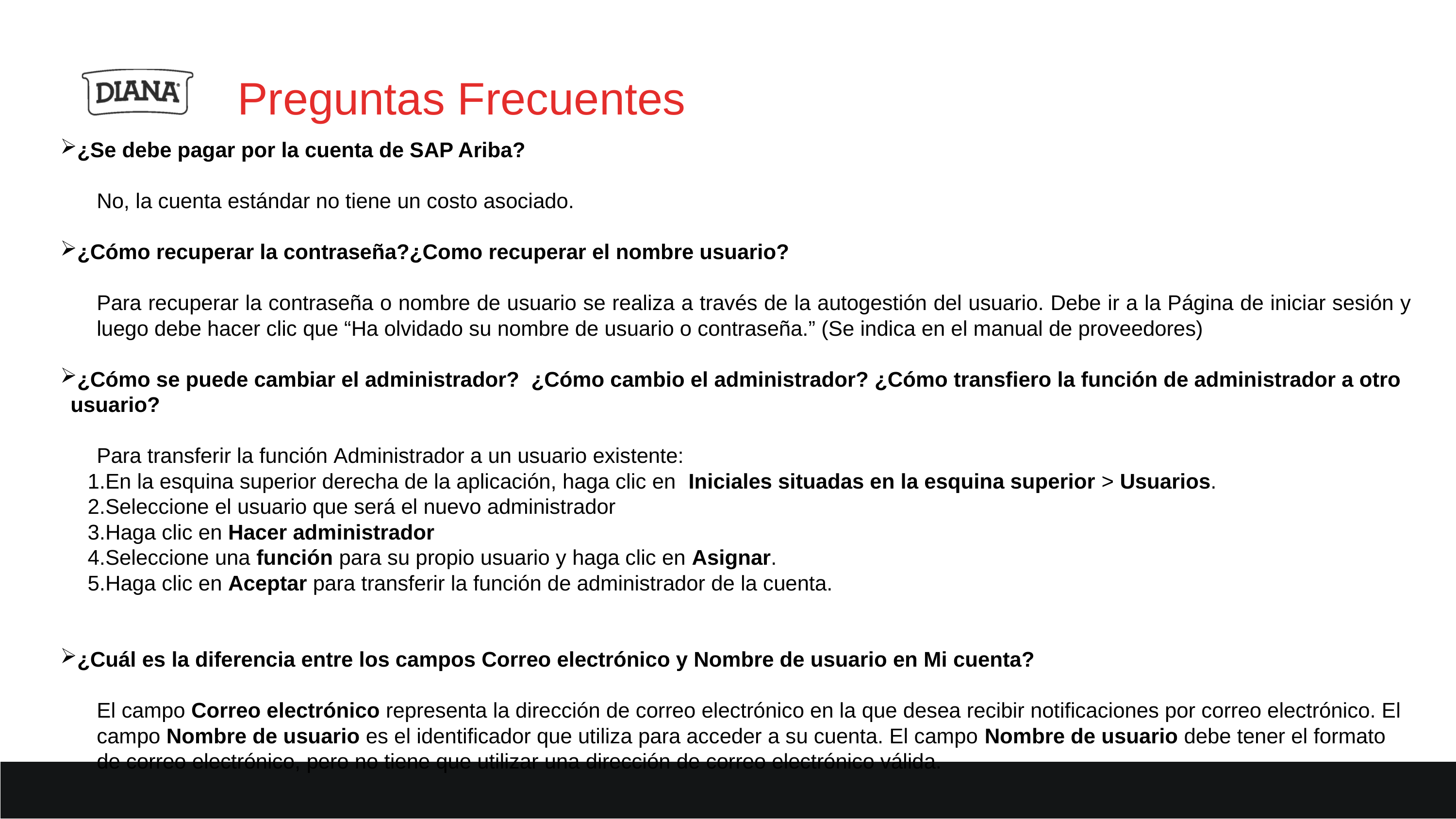

Preguntas Frecuentes
¿Se debe pagar por la cuenta de SAP Ariba?

No, la cuenta estándar no tiene un costo asociado.

¿Cómo recuperar la contraseña?¿Como recuperar el nombre usuario?

Para recuperar la contraseña o nombre de usuario se realiza a través de la autogestión del usuario. Debe ir a la Página de iniciar sesión y luego debe hacer clic que “Ha olvidado su nombre de usuario o contraseña.” (Se indica en el manual de proveedores)

¿Cómo se puede cambiar el administrador?  ¿Cómo cambio el administrador? ¿Cómo transfiero la función de administrador a otro usuario?

Para transferir la función Administrador a un usuario existente:
En la esquina superior derecha de la aplicación, haga clic en  Iniciales situadas en la esquina superior > Usuarios.
Seleccione el usuario que será el nuevo administrador
Haga clic en Hacer administrador
Seleccione una función para su propio usuario y haga clic en Asignar.
Haga clic en Aceptar para transferir la función de administrador de la cuenta.

¿Cuál es la diferencia entre los campos Correo electrónico y Nombre de usuario en Mi cuenta?

El campo Correo electrónico representa la dirección de correo electrónico en la que desea recibir notificaciones por correo electrónico. El campo Nombre de usuario es el identificador que utiliza para acceder a su cuenta. El campo Nombre de usuario debe tener el formato de correo electrónico, pero no tiene que utilizar una dirección de correo electrónico válida.